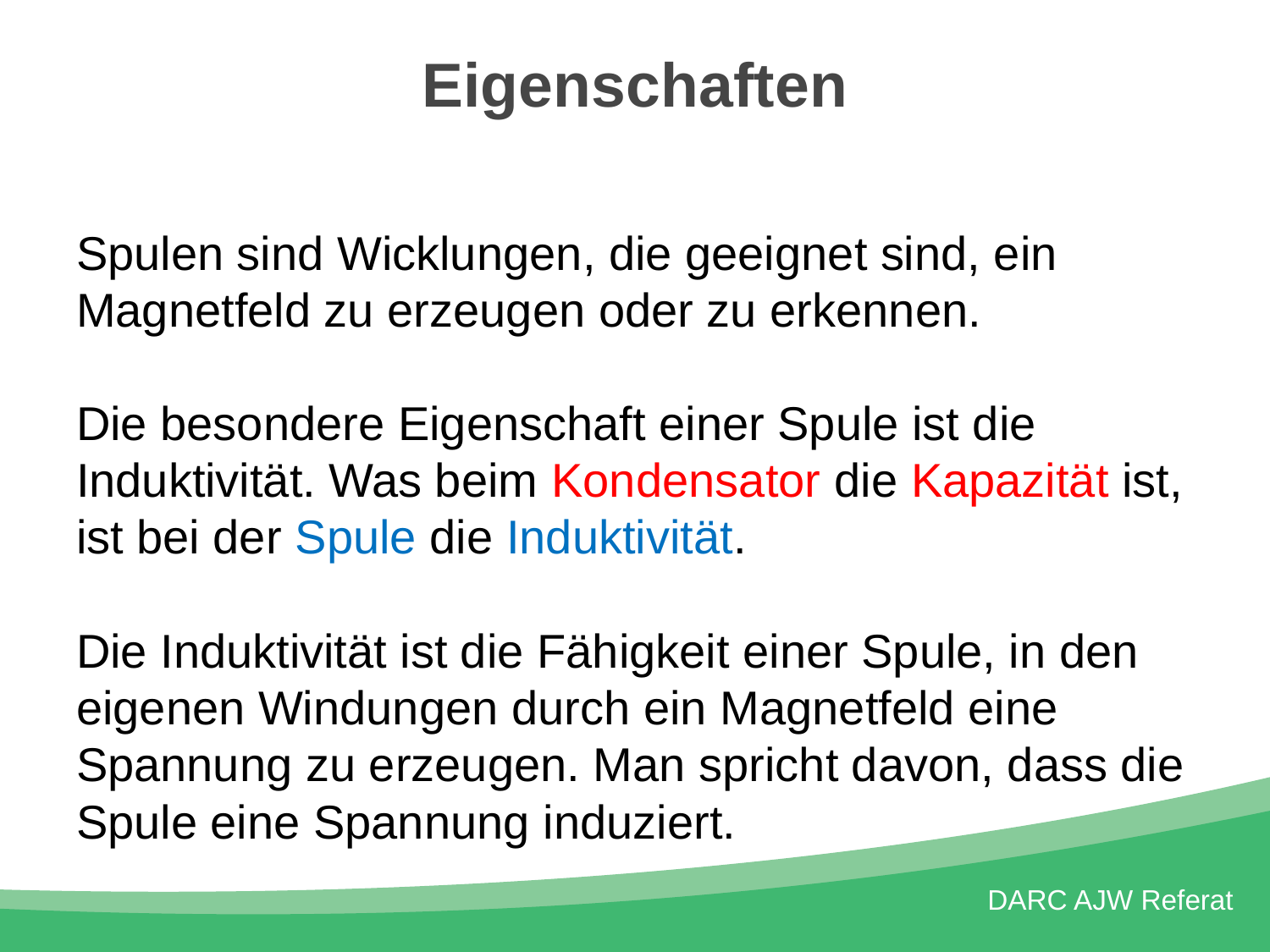

# Eigenschaften

Spulen sind Wicklungen, die geeignet sind, ein Magnetfeld zu erzeugen oder zu erkennen.
Die besondere Eigenschaft einer Spule ist die Induktivität. Was beim Kondensator die Kapazität ist, ist bei der Spule die Induktivität.
Die Induktivität ist die Fähigkeit einer Spule, in den eigenen Windungen durch ein Magnetfeld eine Spannung zu erzeugen. Man spricht davon, dass die Spule eine Spannung induziert.